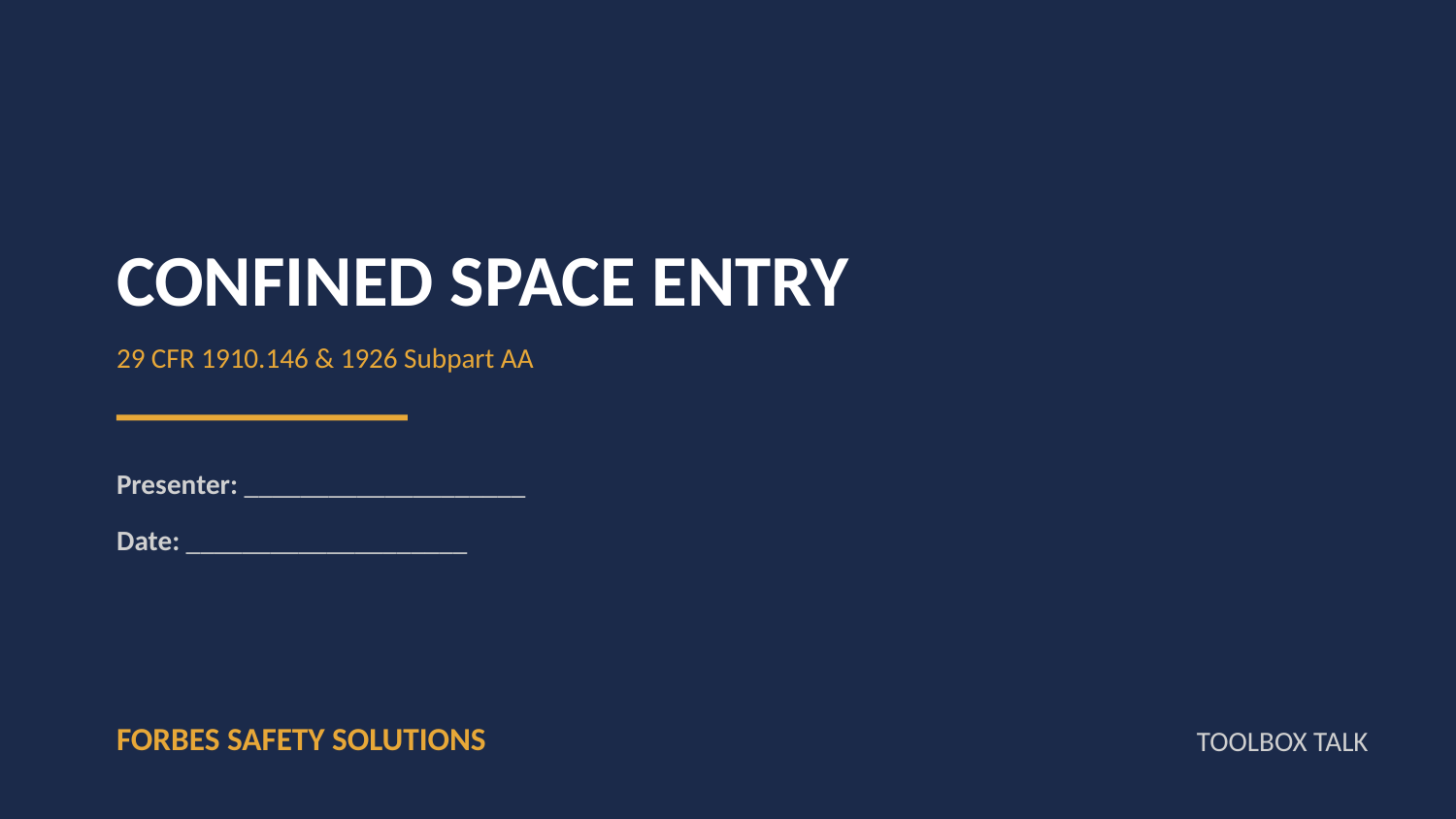

CONFINED SPACE ENTRY
29 CFR 1910.146 & 1926 Subpart AA

Presenter: ____________________
Date: ____________________
FORBES SAFETY SOLUTIONS
TOOLBOX TALK